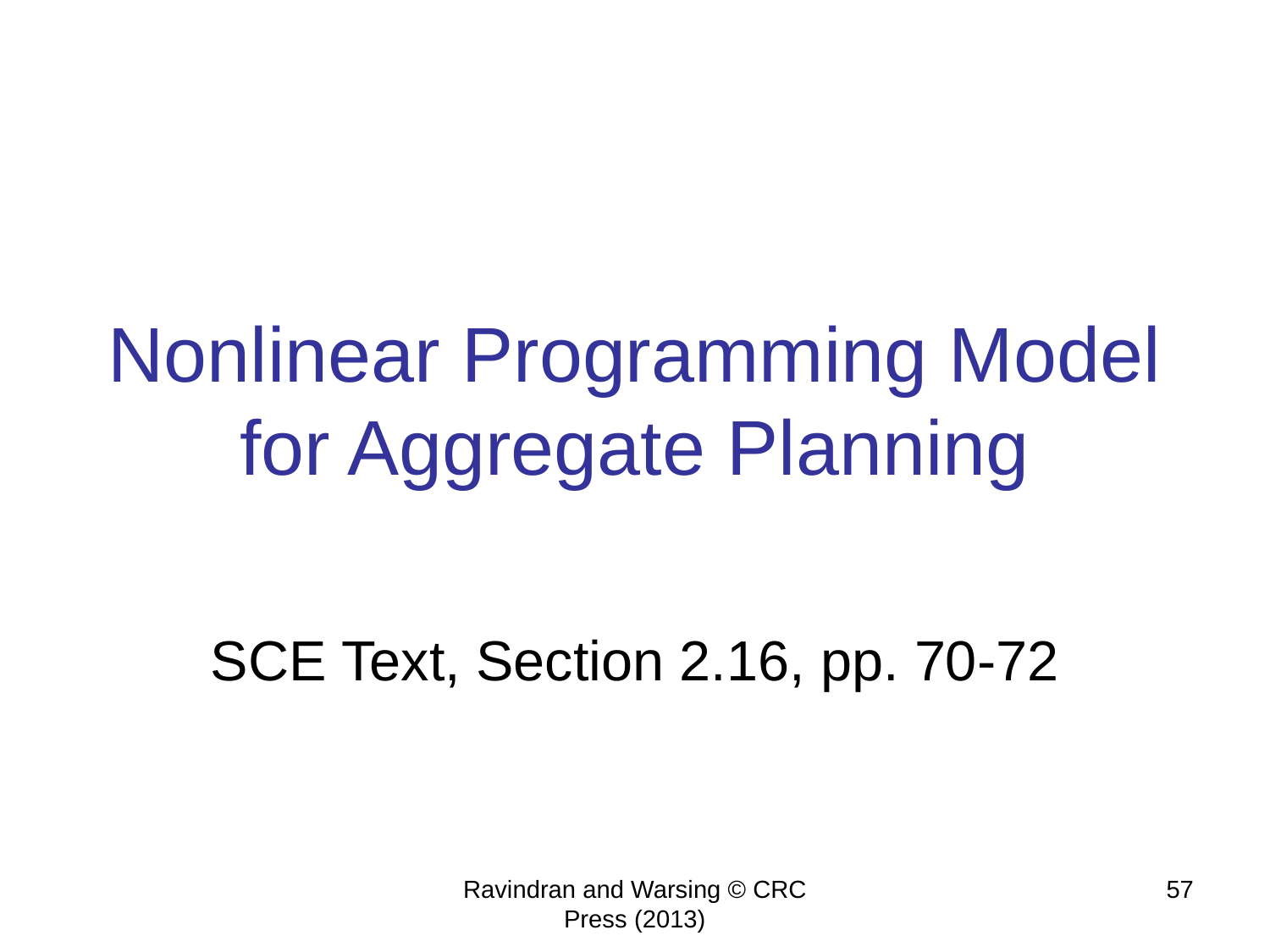

# Nonlinear Programming Model for Aggregate Planning

SCE Text, Section 2.16, pp. 70-72
Ravindran and Warsing © CRC Press (2013)
57